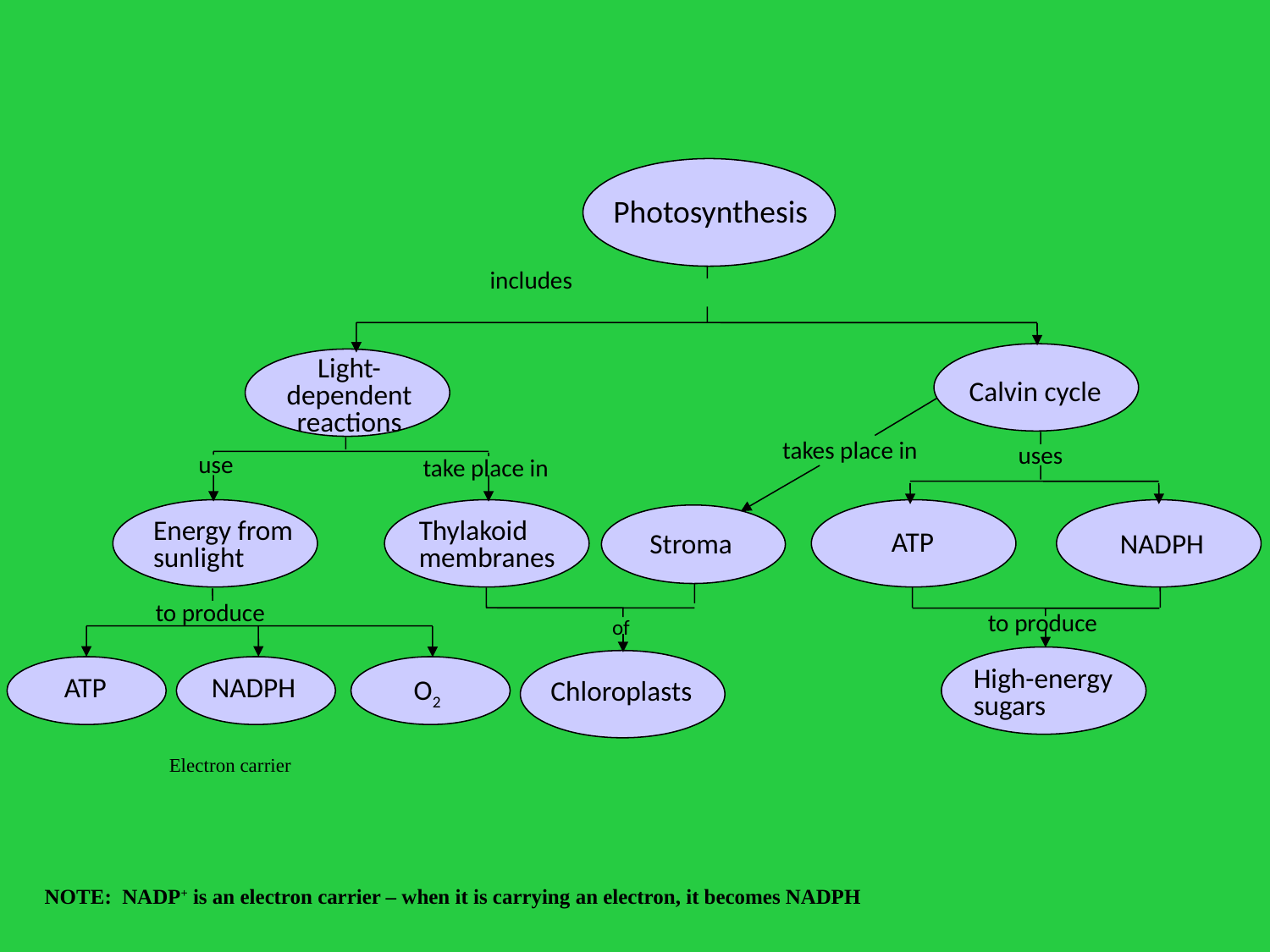

Photosynthesis
includes

Light-
dependent
reactions
Calvin cycle

takes place in

uses

use
take place in

Energy from
sunlight
Thylakoid
membranes
ATP
Stroma
NADPH

to produce
to produce
of

High-energy
sugars
ATP
NADPH
O2
Chloroplasts
Electron carrier
NOTE:  NADP+ is an electron carrier – when it is carrying an electron, it becomes NADPH